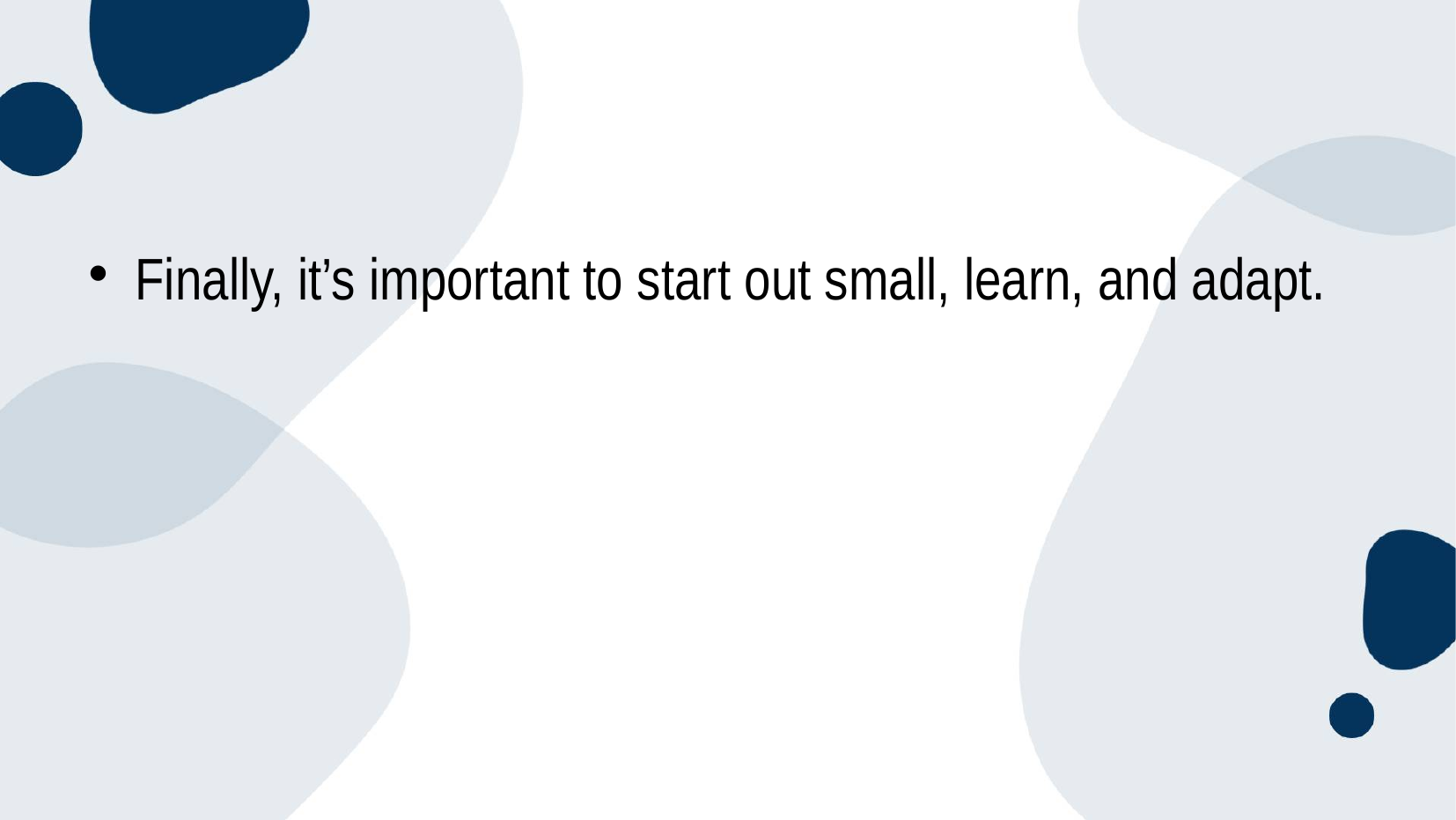

#
Finally, it’s important to start out small, learn, and adapt.